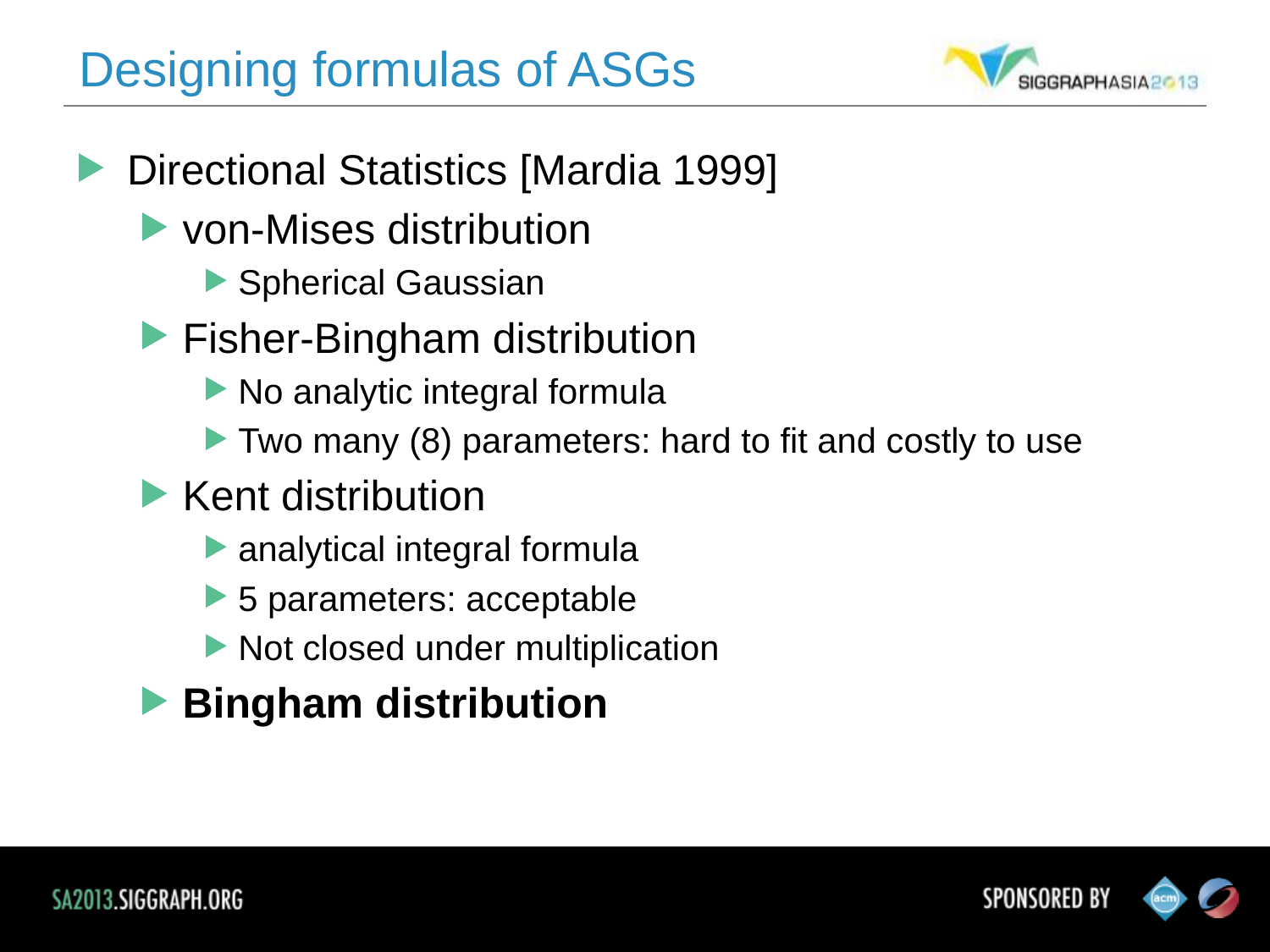

Designing formulas of ASGs
Directional Statistics [Mardia 1999]
von-Mises distribution
Spherical Gaussian
Fisher-Bingham distribution
No analytic integral formula
Two many (8) parameters: hard to fit and costly to use
Kent distribution
analytical integral formula
5 parameters: acceptable
Not closed under multiplication
Bingham distribution